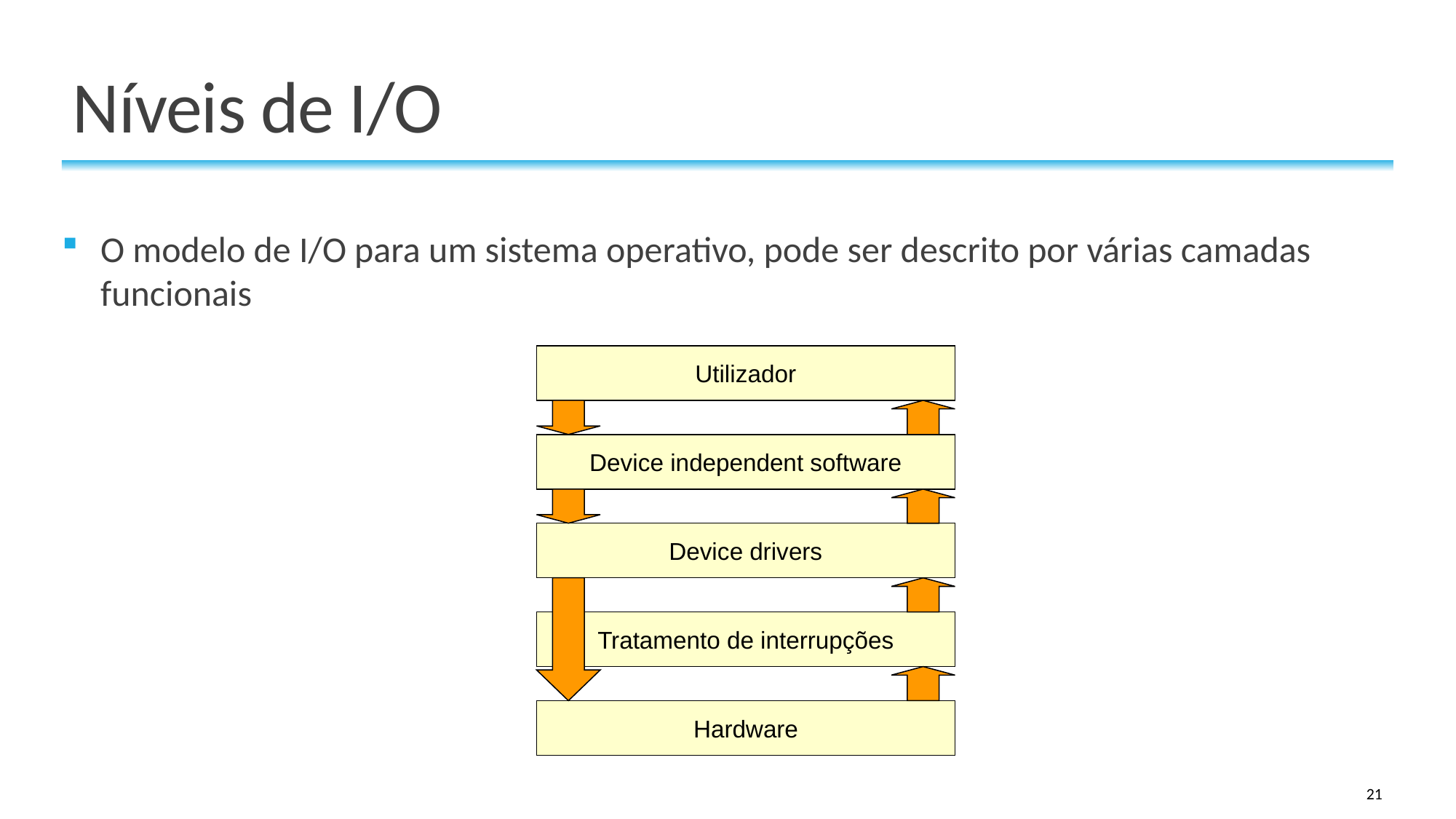

# Níveis de I/O
O modelo de I/O para um sistema operativo, pode ser descrito por várias camadas funcionais
Utilizador

Device independent software

Device drivers

Tratamento de interrupções

Hardware
21